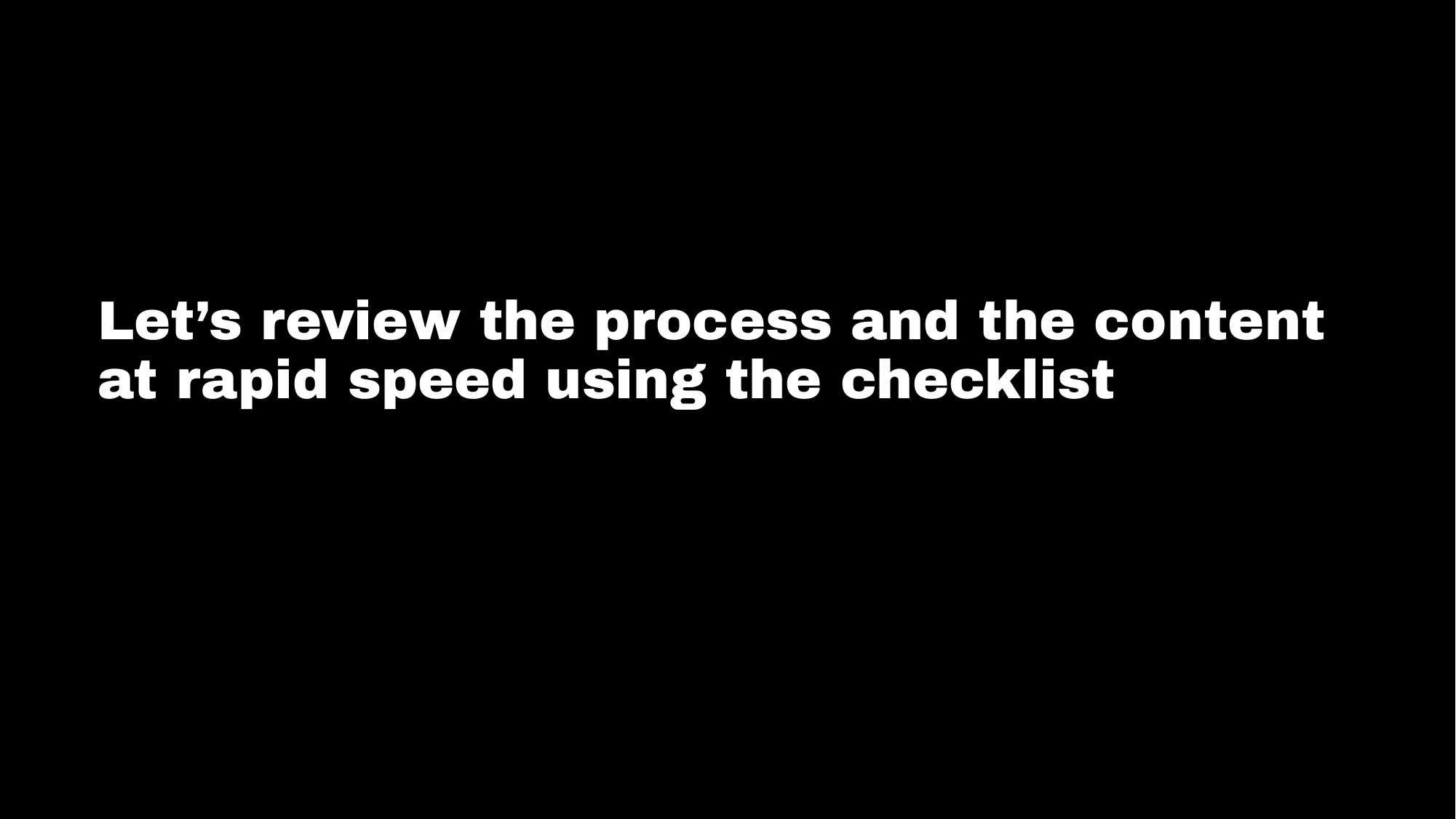

# Let’s review the process and the content at rapid speed using the checklist